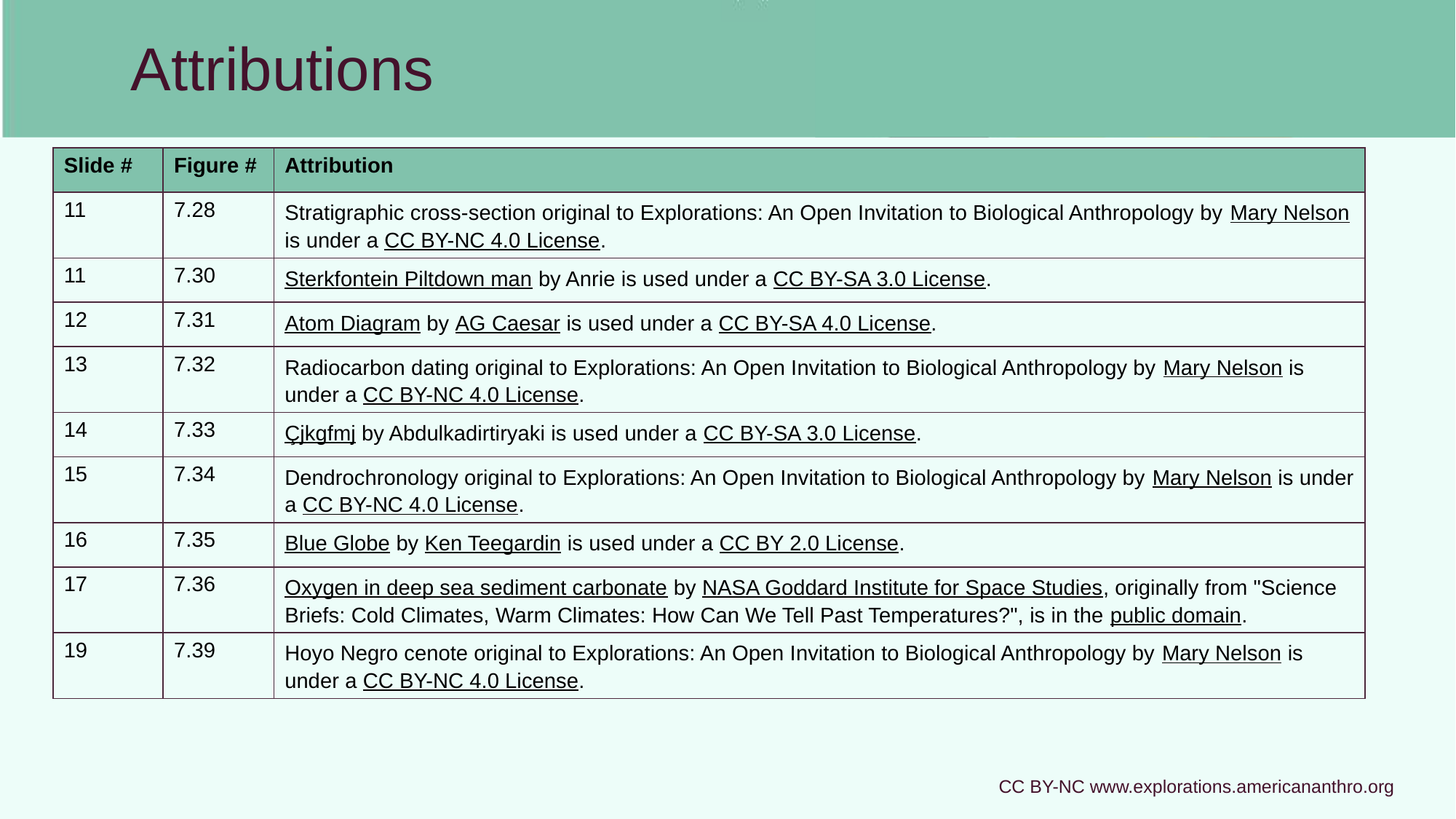

Attributions
| Slide # | Figure # | Attribution |
| --- | --- | --- |
| 11 | 7.28 | Stratigraphic cross-section original to Explorations: An Open Invitation to Biological Anthropology by Mary Nelson is under a CC BY-NC 4.0 License. |
| 11 | 7.30 | Sterkfontein Piltdown man by Anrie is used under a CC BY-SA 3.0 License. |
| 12 | 7.31 | Atom Diagram by AG Caesar is used under a CC BY-SA 4.0 License. |
| 13 | 7.32 | Radiocarbon dating original to Explorations: An Open Invitation to Biological Anthropology by Mary Nelson is under a CC BY-NC 4.0 License. |
| 14 | 7.33 | Çjkgfmj by Abdulkadirtiryaki is used under a CC BY-SA 3.0 License. |
| 15 | 7.34 | Dendrochronology original to Explorations: An Open Invitation to Biological Anthropology by Mary Nelson is under a CC BY-NC 4.0 License. |
| 16 | 7.35 | Blue Globe by Ken Teegardin is used under a CC BY 2.0 License. |
| 17 | 7.36 | Oxygen in deep sea sediment carbonate by NASA Goddard Institute for Space Studies, originally from "Science Briefs: Cold Climates, Warm Climates: How Can We Tell Past Temperatures?", is in the public domain. |
| 19 | 7.39 | Hoyo Negro cenote original to Explorations: An Open Invitation to Biological Anthropology by Mary Nelson is under a CC BY-NC 4.0 License. |